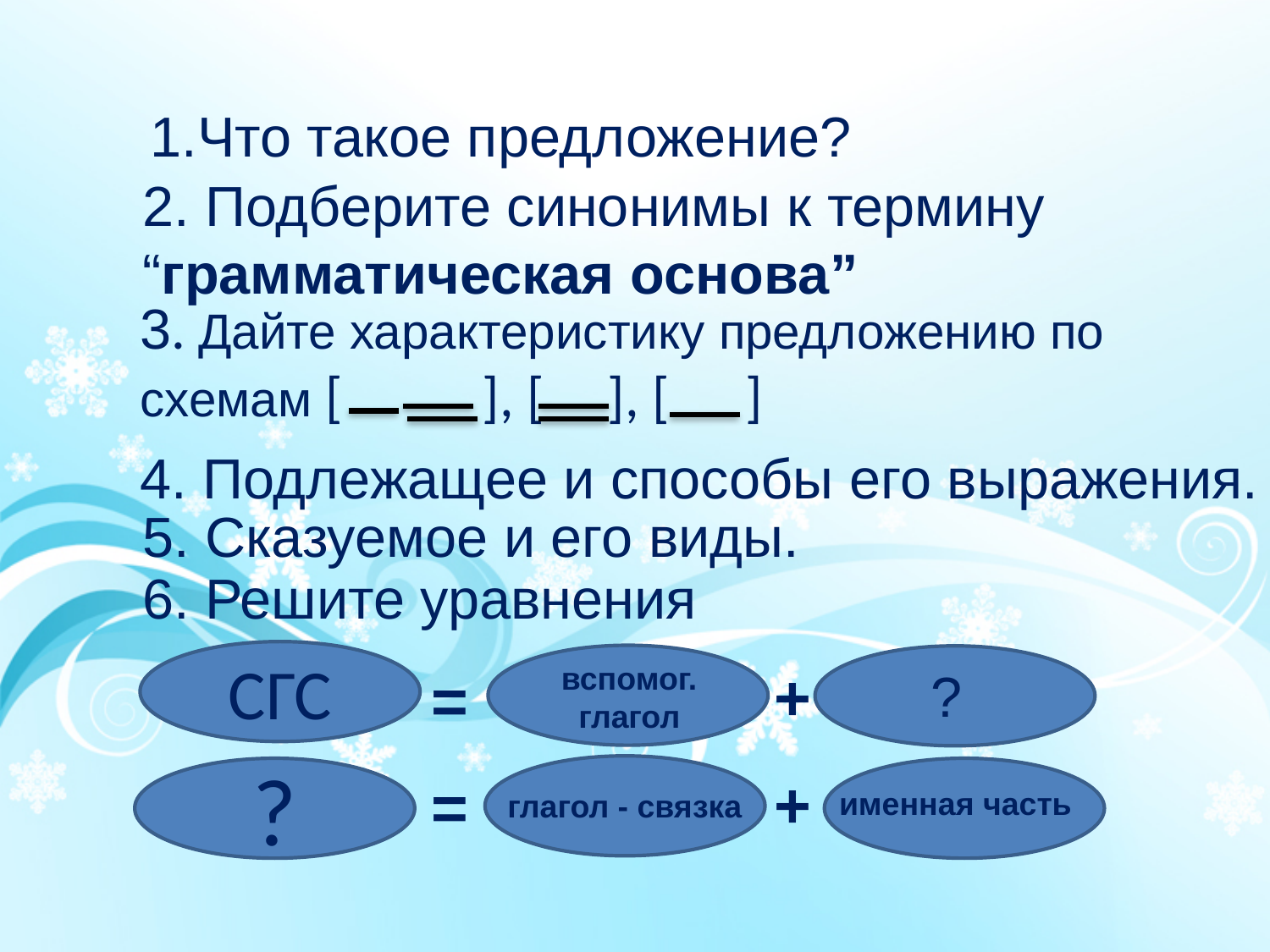

3. Дайте характеристику предложению по    схемам [           ], [     ], [      ]

1.Что такое предложение?

2. Подберите синонимы к термину “грамматическая основа”
4. Подлежащее и способы его выражения.

5. Сказуемое и его виды.
6. Решите уравнения
СГС

+
вспомог.
глагол
=
?

?
+

=
именная часть
глагол - связка